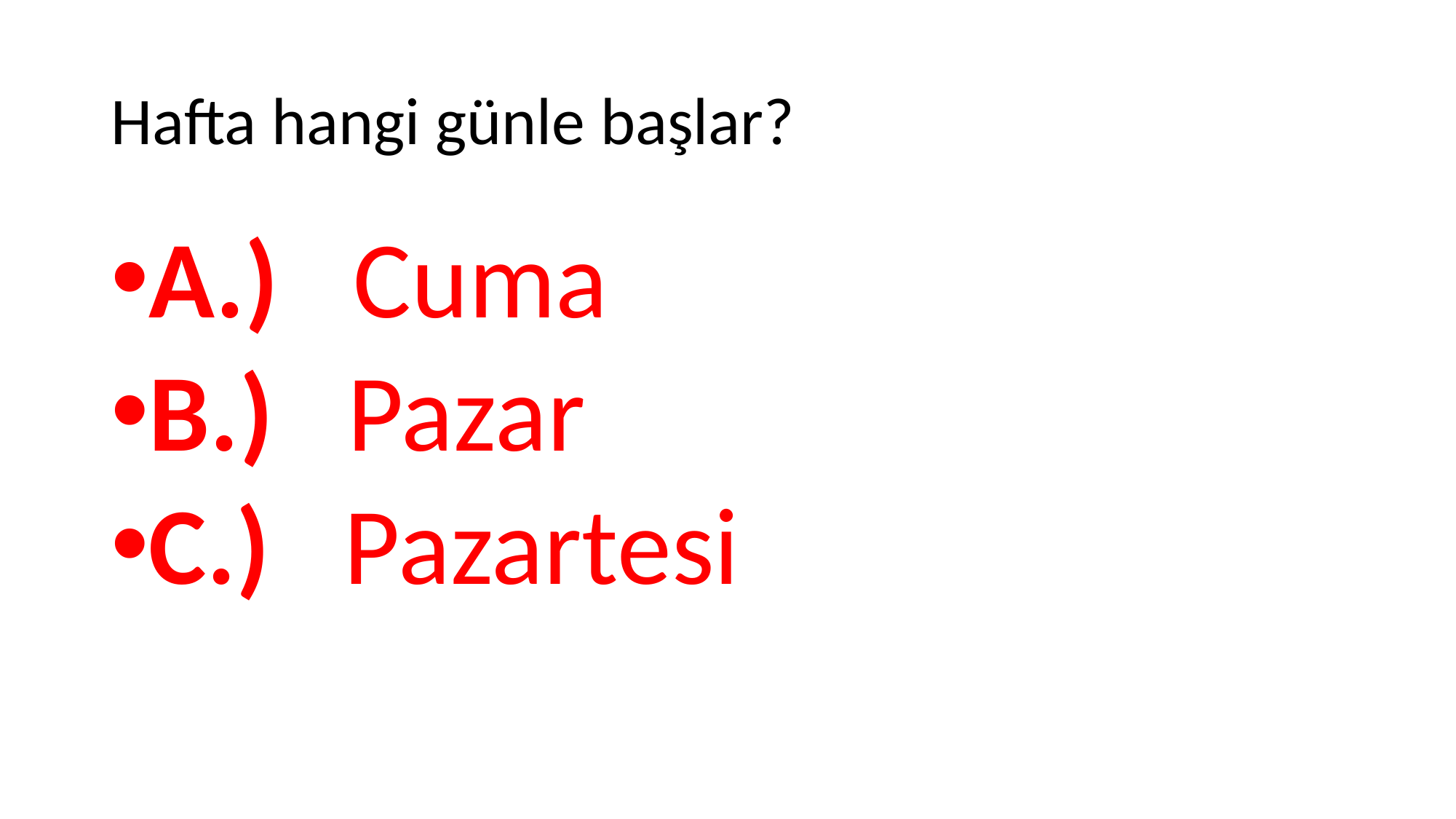

# Hafta hangi günle başlar?
A.)   Cuma
B.)   Pazar
C.)   Pazartesi